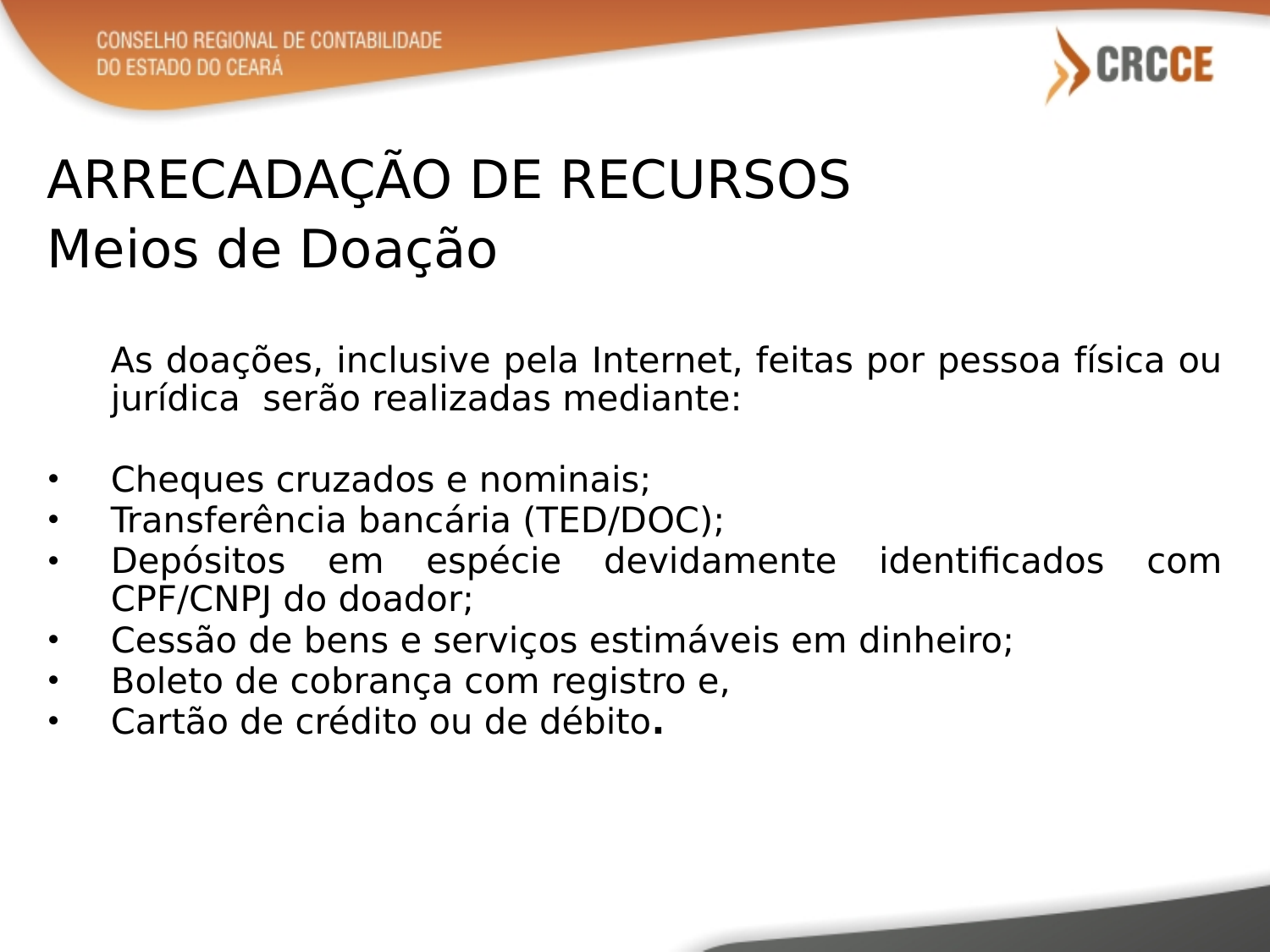

ARRECADAÇÃO DE RECURSOS
Meios de Doação
     As doações, inclusive pela Internet, feitas por pessoa física ou jurídica  serão realizadas mediante:

Cheques cruzados e nominais;
Transferência bancária (TED/DOC);
Depósitos em espécie devidamente identificados com CPF/CNPJ do doador;
Cessão de bens e serviços estimáveis em dinheiro;
Boleto de cobrança com registro e,
Cartão de crédito ou de débito.